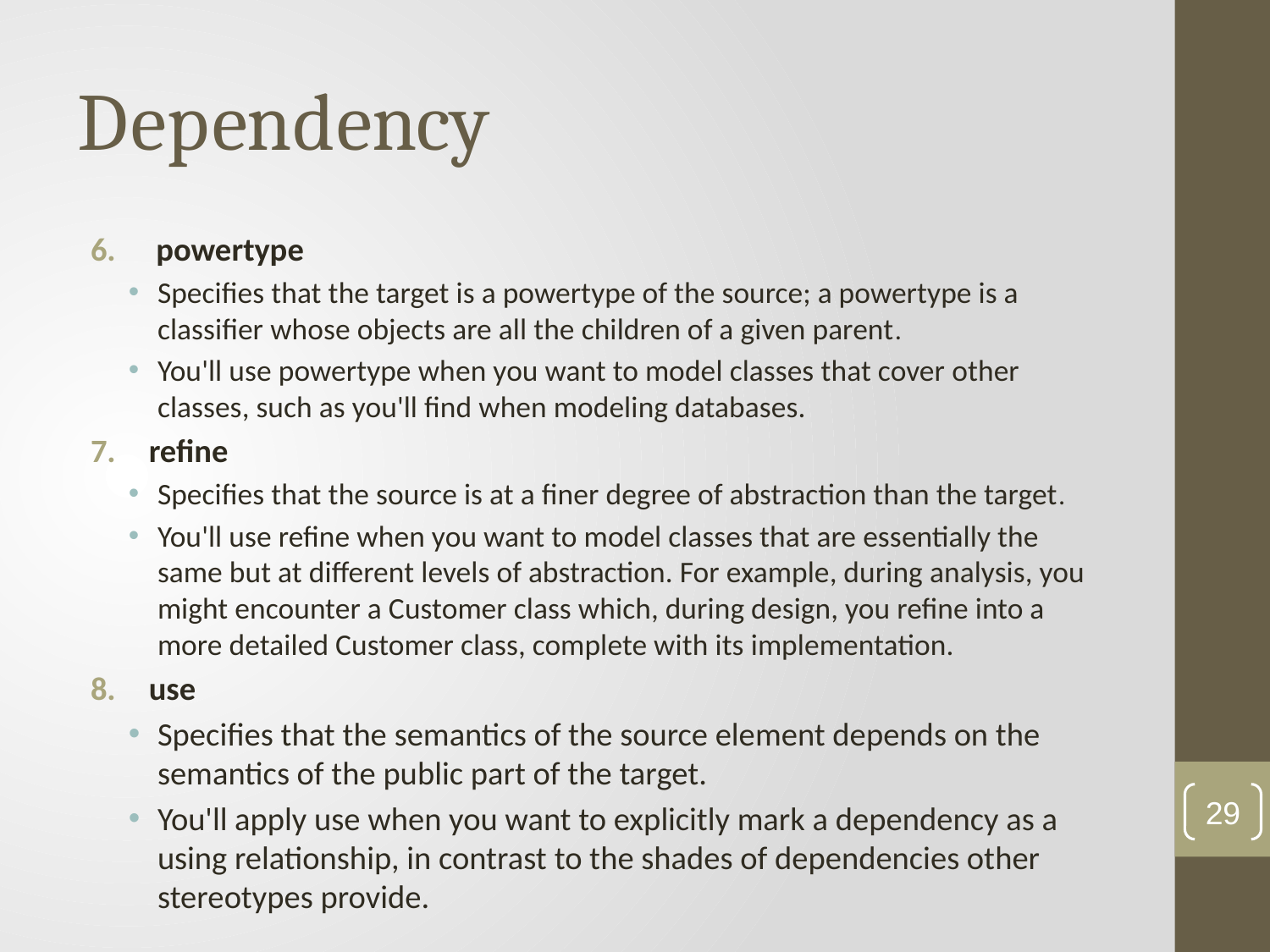

# Dependency
powertype
Specifies that the target is a powertype of the source; a powertype is a classifier whose objects are all the children of a given parent.
You'll use powertype when you want to model classes that cover other classes, such as you'll find when modeling databases.
refine
Specifies that the source is at a finer degree of abstraction than the target.
You'll use refine when you want to model classes that are essentially the same but at different levels of abstraction. For example, during analysis, you might encounter a Customer class which, during design, you refine into a more detailed Customer class, complete with its implementation.
use
Specifies that the semantics of the source element depends on the semantics of the public part of the target.
You'll apply use when you want to explicitly mark a dependency as a using relationship, in contrast to the shades of dependencies other stereotypes provide.
29